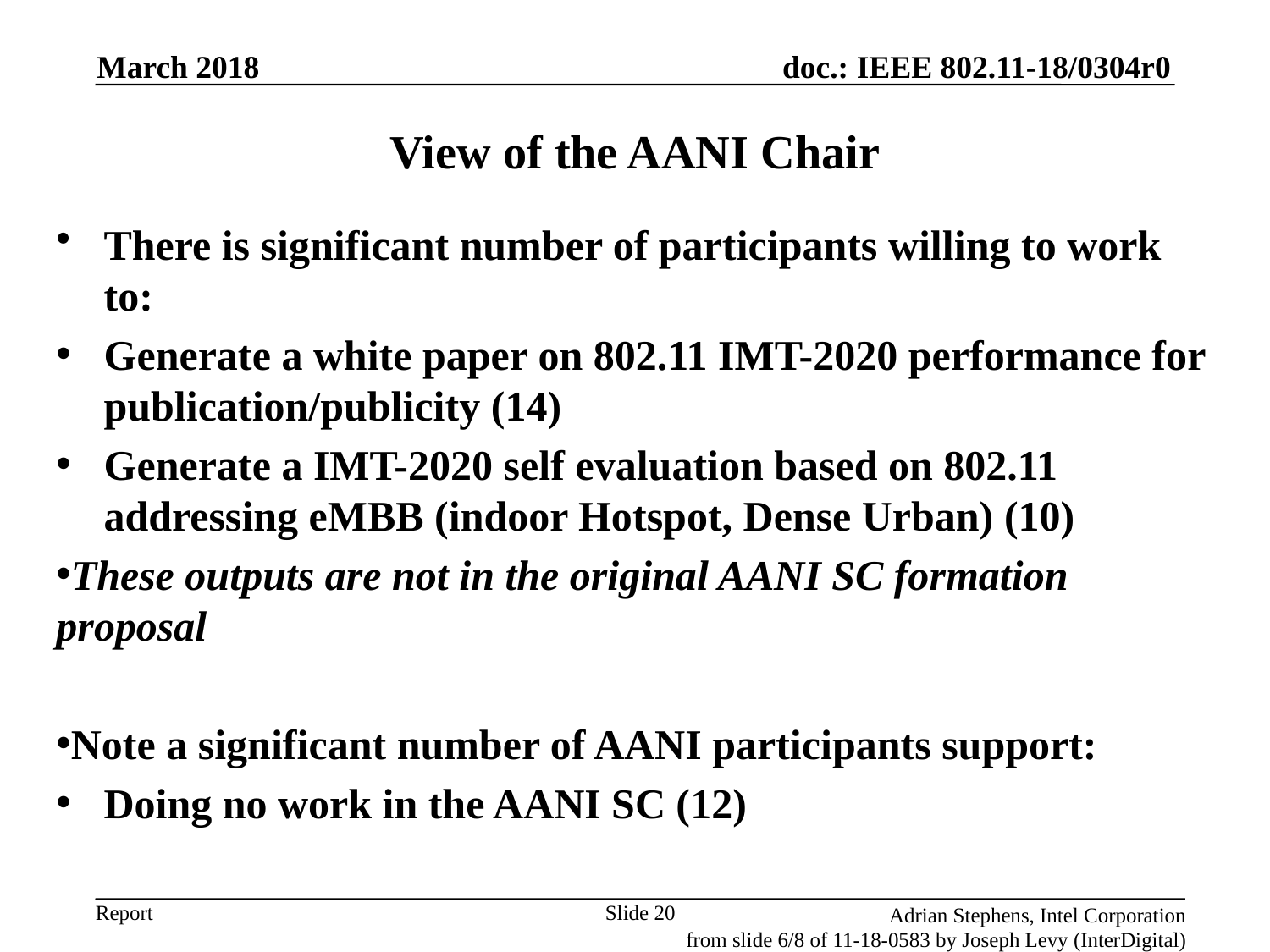

March 2018
# View of the AANI Chair
There is significant number of participants willing to work to:
Generate a white paper on 802.11 IMT-2020 performance for publication/publicity (14)
Generate a IMT-2020 self evaluation based on 802.11 addressing eMBB (indoor Hotspot, Dense Urban) (10)
These outputs are not in the original AANI SC formation proposal

Note a significant number of AANI participants support:
Doing no work in the AANI SC (12)
Slide 20
Adrian Stephens, Intel Corporation
from slide 6/8 of 11-18-0583 by Joseph Levy (InterDigital)